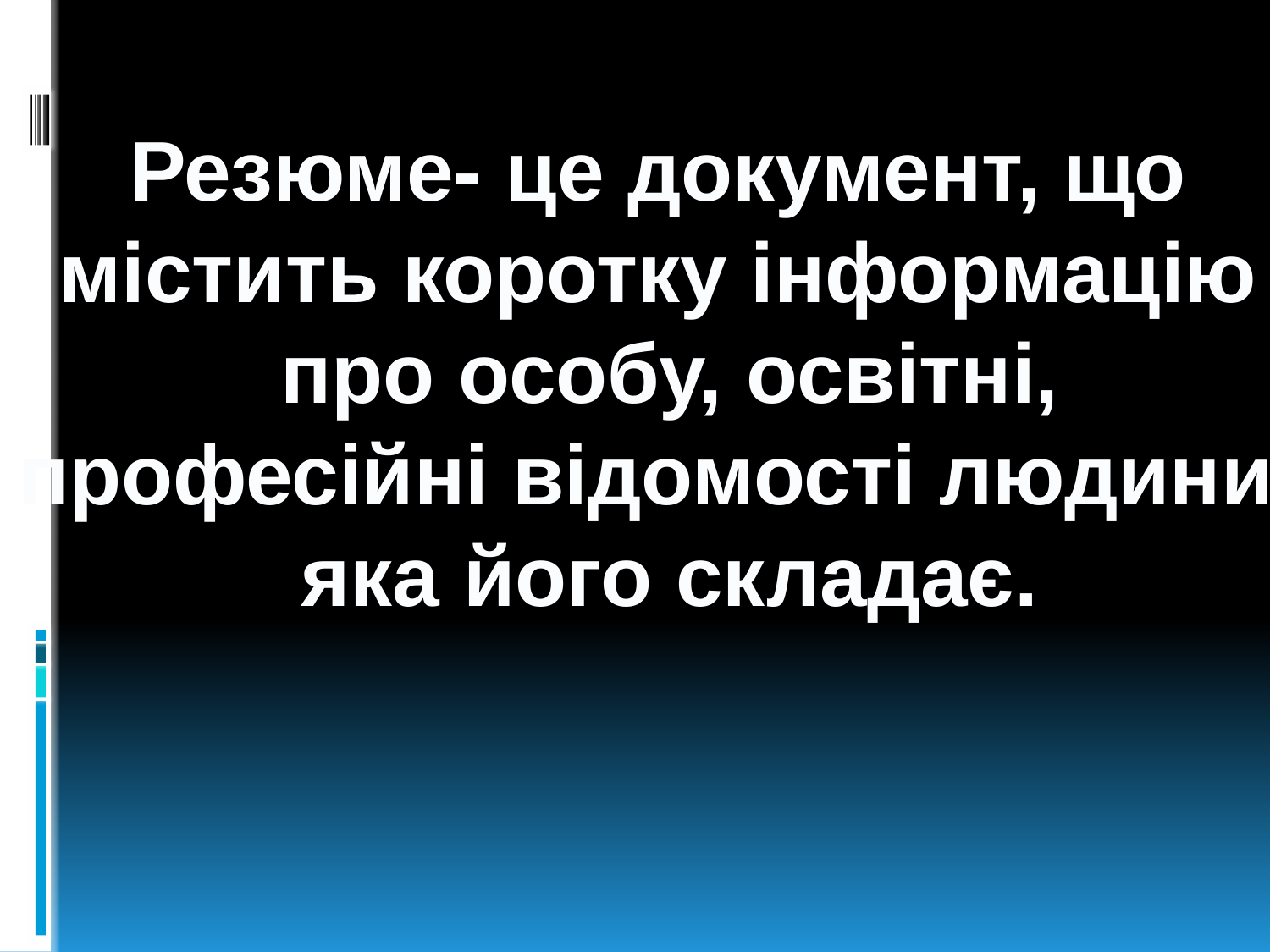

Резюме- це документ, що
містить коротку інформацію
про особу, освітні,
професійні відомості людини,
яка його складає.